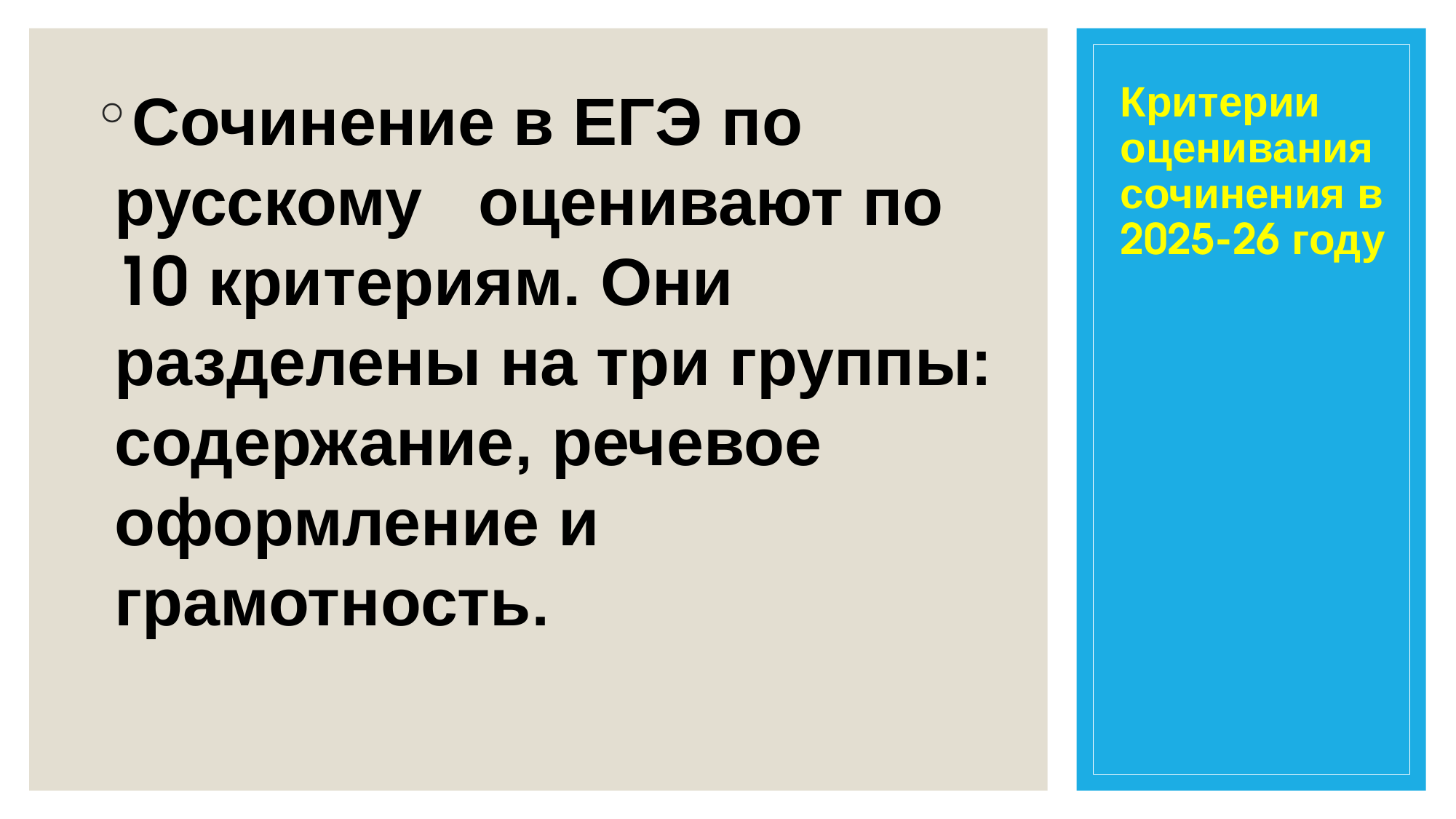

# Критерии оценивания сочинения в 2025-26 году
Сочинение в ЕГЭ по русскому   оценивают по 10 критериям. Они разделены на три группы: содержание, речевое оформление и грамотность.